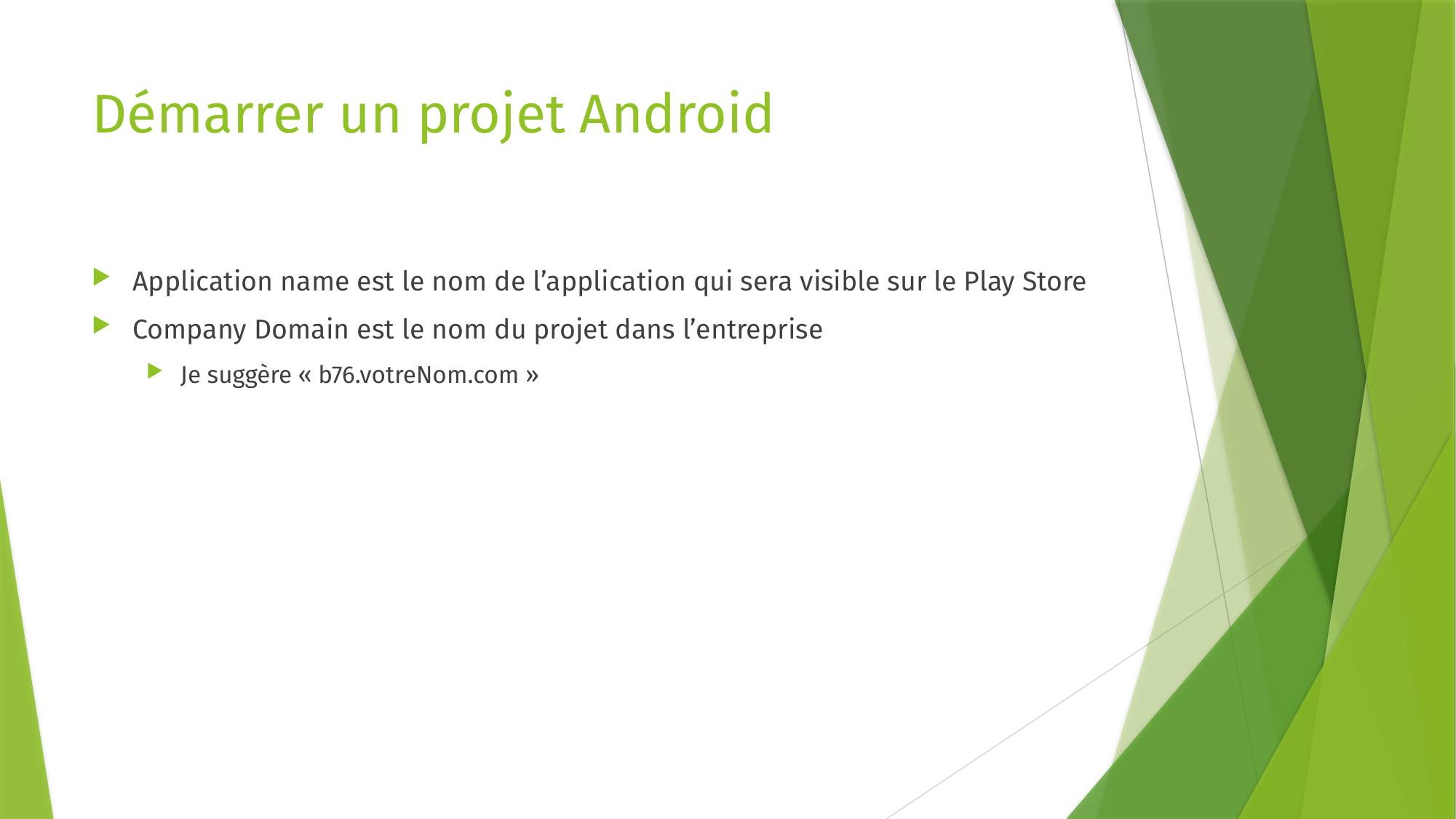

# Démarrer un projet Android
Application name est le nom de l’application qui sera visible sur le Play Store
Company Domain est le nom du projet dans l’entreprise
Je suggère « b76.votreNom.com »